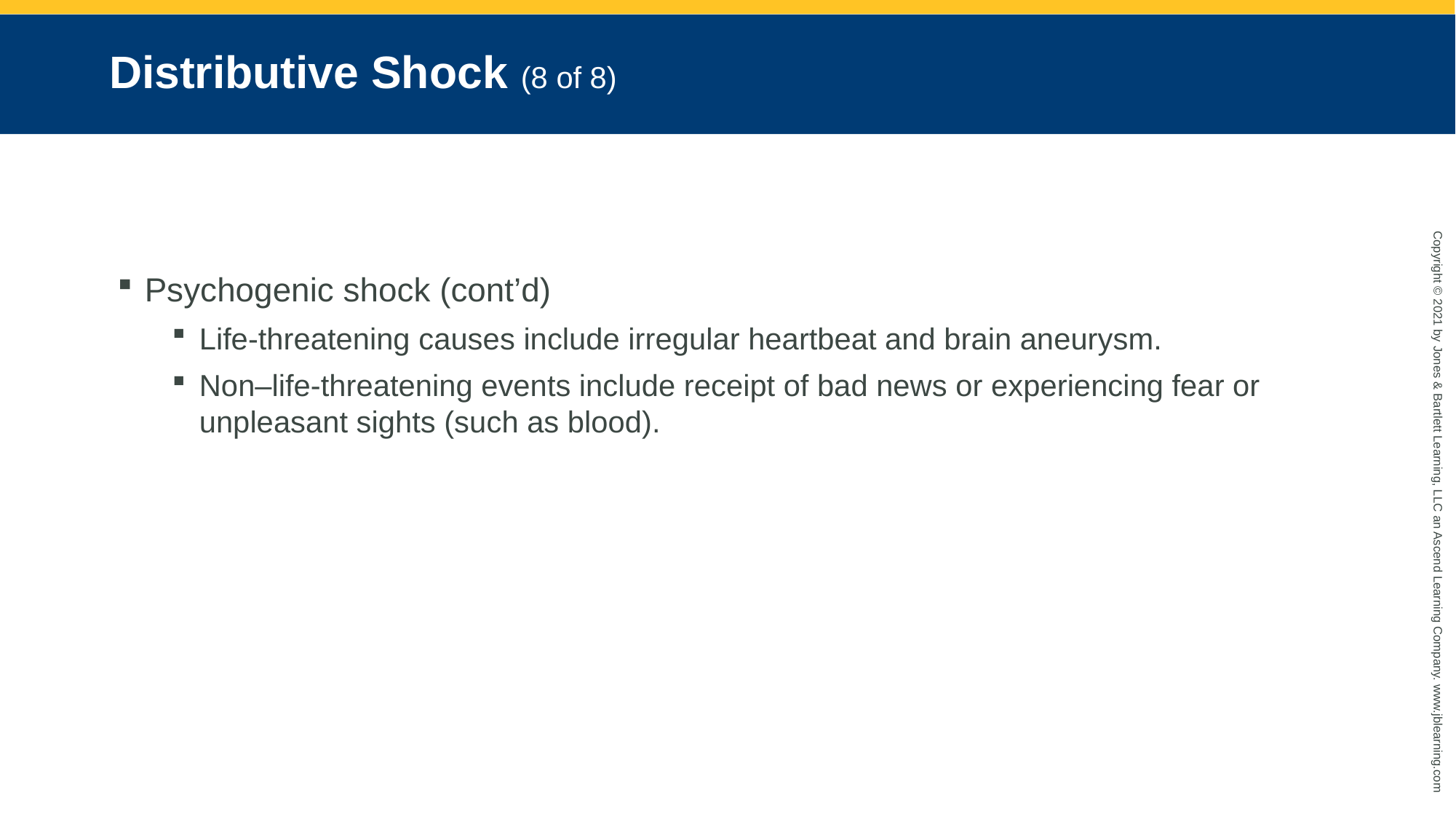

# Distributive Shock (8 of 8)
Psychogenic shock (cont’d)
Life-threatening causes include irregular heartbeat and brain aneurysm.
Non–life-threatening events include receipt of bad news or experiencing fear or unpleasant sights (such as blood).